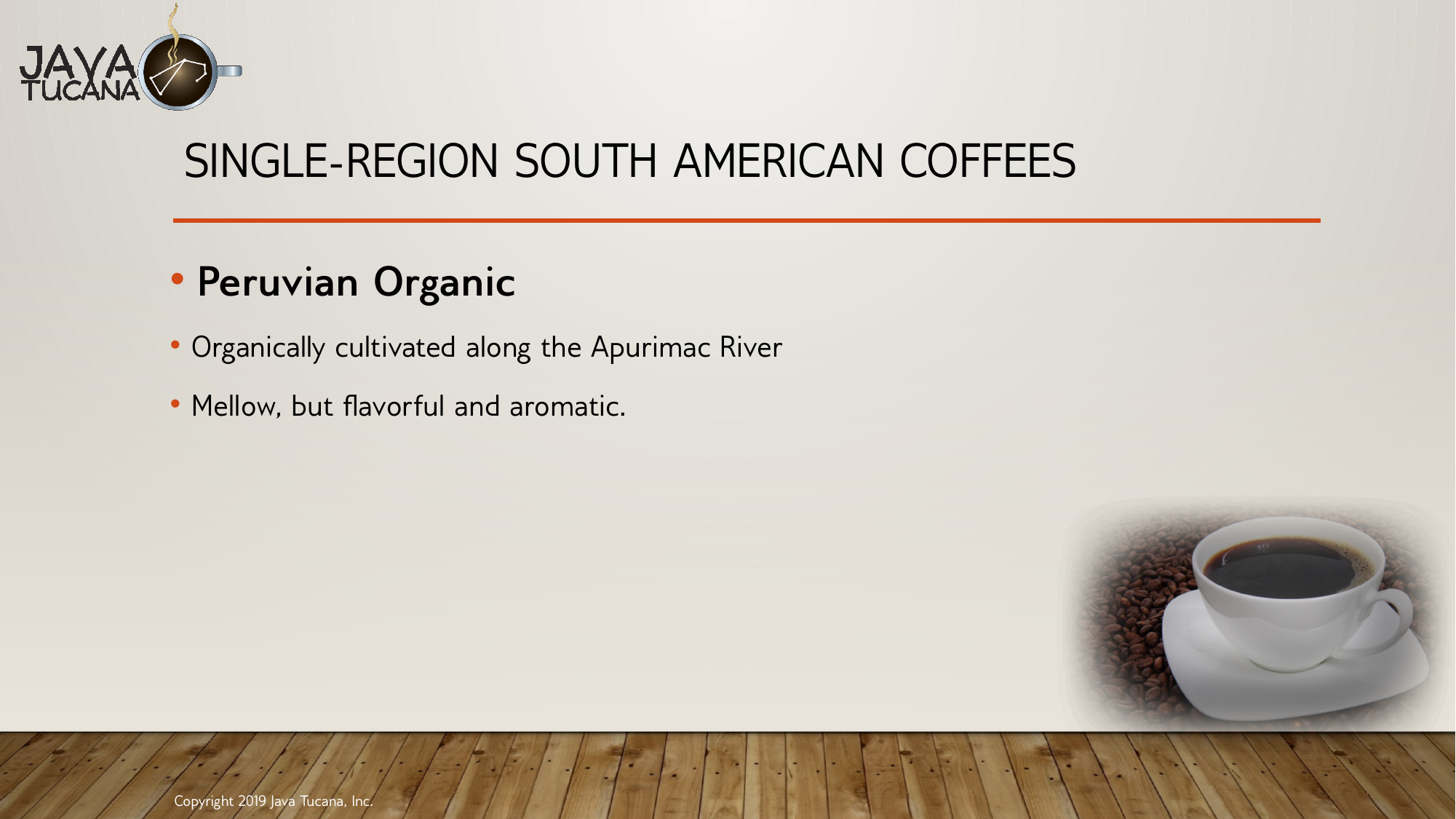

# Single-region South American coffees
Peruvian Organic
Organically cultivated along the Apurimac River
Mellow, but flavorful and aromatic.

Copyright 2019 Java Tucana, Inc.